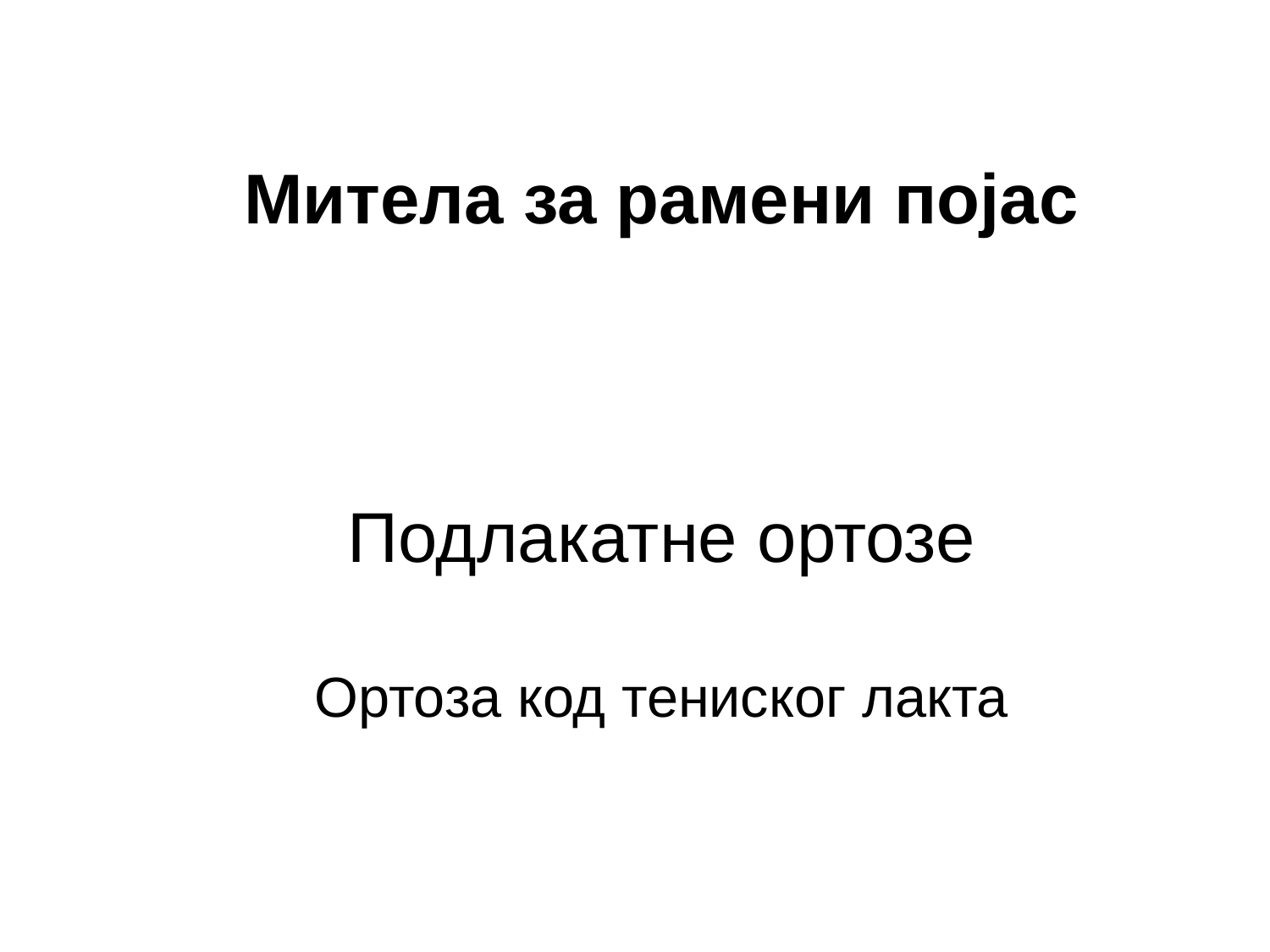

Митела за рамени појас
Подлакатне ортозе
Oртоза код тениског лакта